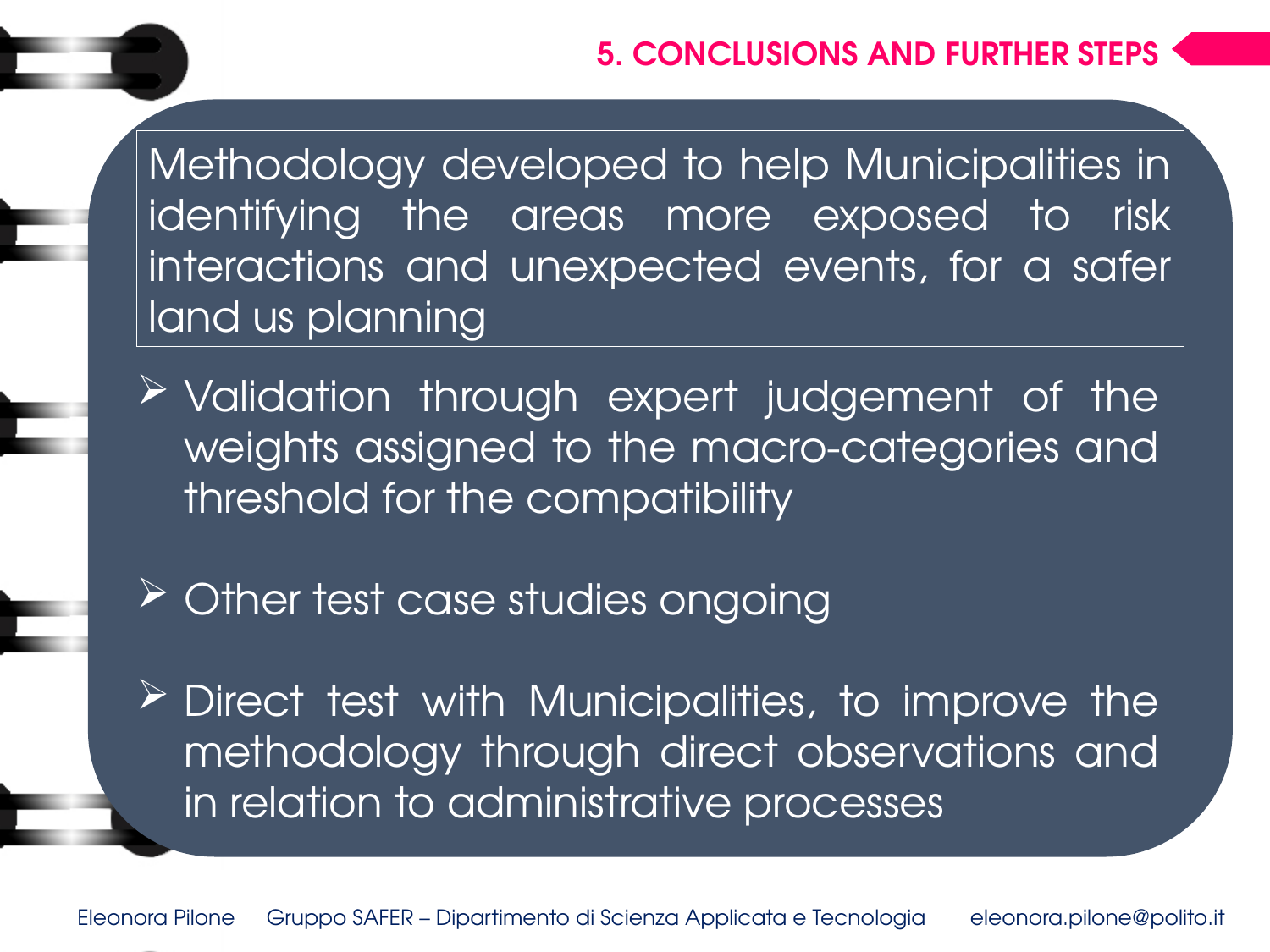

5. CONCLUSIONS AND FURTHER STEPS

Methodology developed to help Municipalities in identifying the areas more exposed to risk interactions and unexpected events, for a safer land us planning
Validation through expert judgement of the weights assigned to the macro-categories and threshold for the compatibility

Other test case studies ongoing

Direct test with Municipalities, to improve the methodology through direct observations and in relation to administrative processes

eleonora.pilone@polito.it

Eleonora Pilone

Gruppo SAFER – Dipartimento di Scienza Applicata e Tecnologia